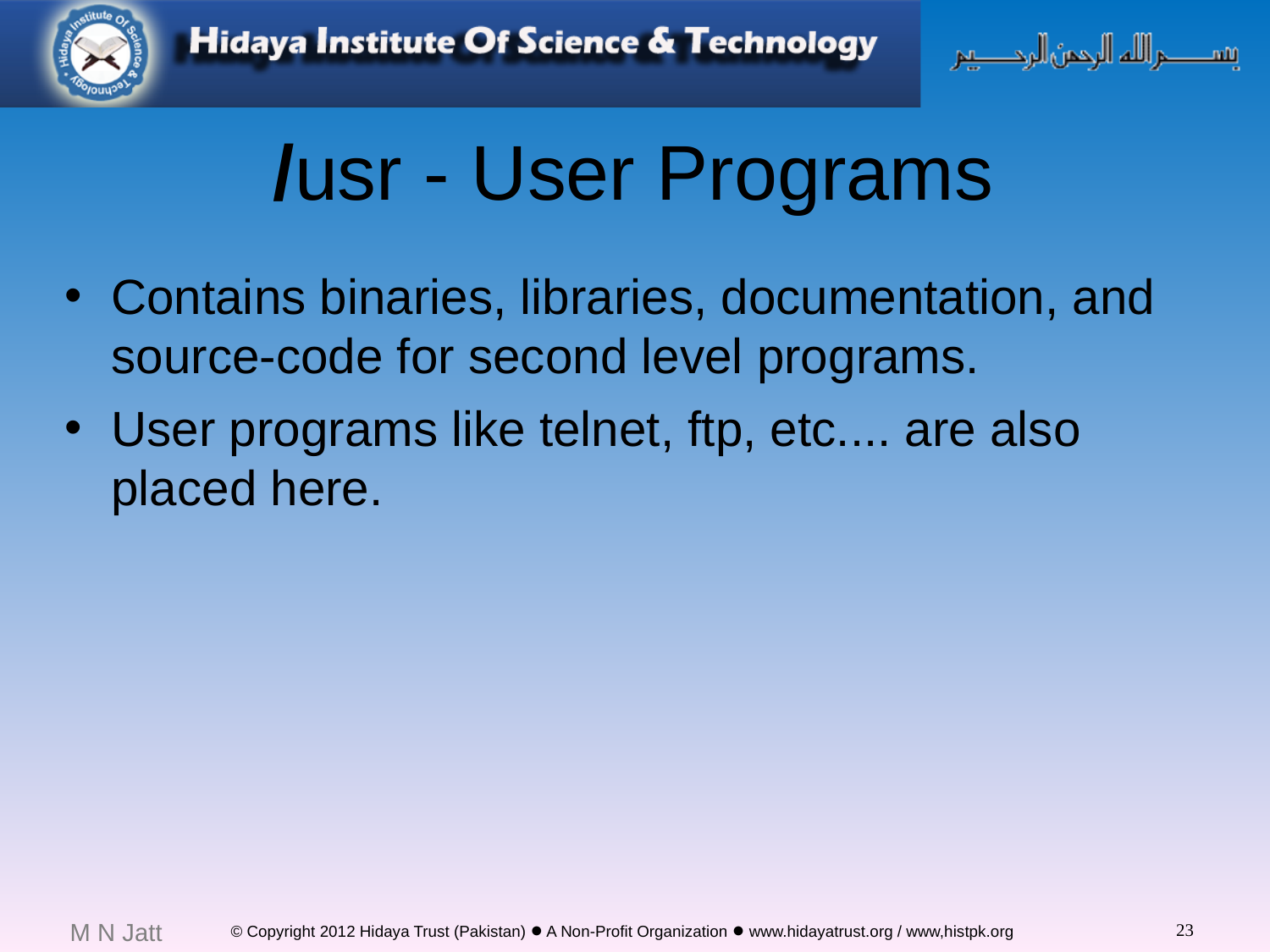

# /usr - User Programs
Contains binaries, libraries, documentation, and source-code for second level programs.
User programs like telnet, ftp, etc.... are also placed here.
23